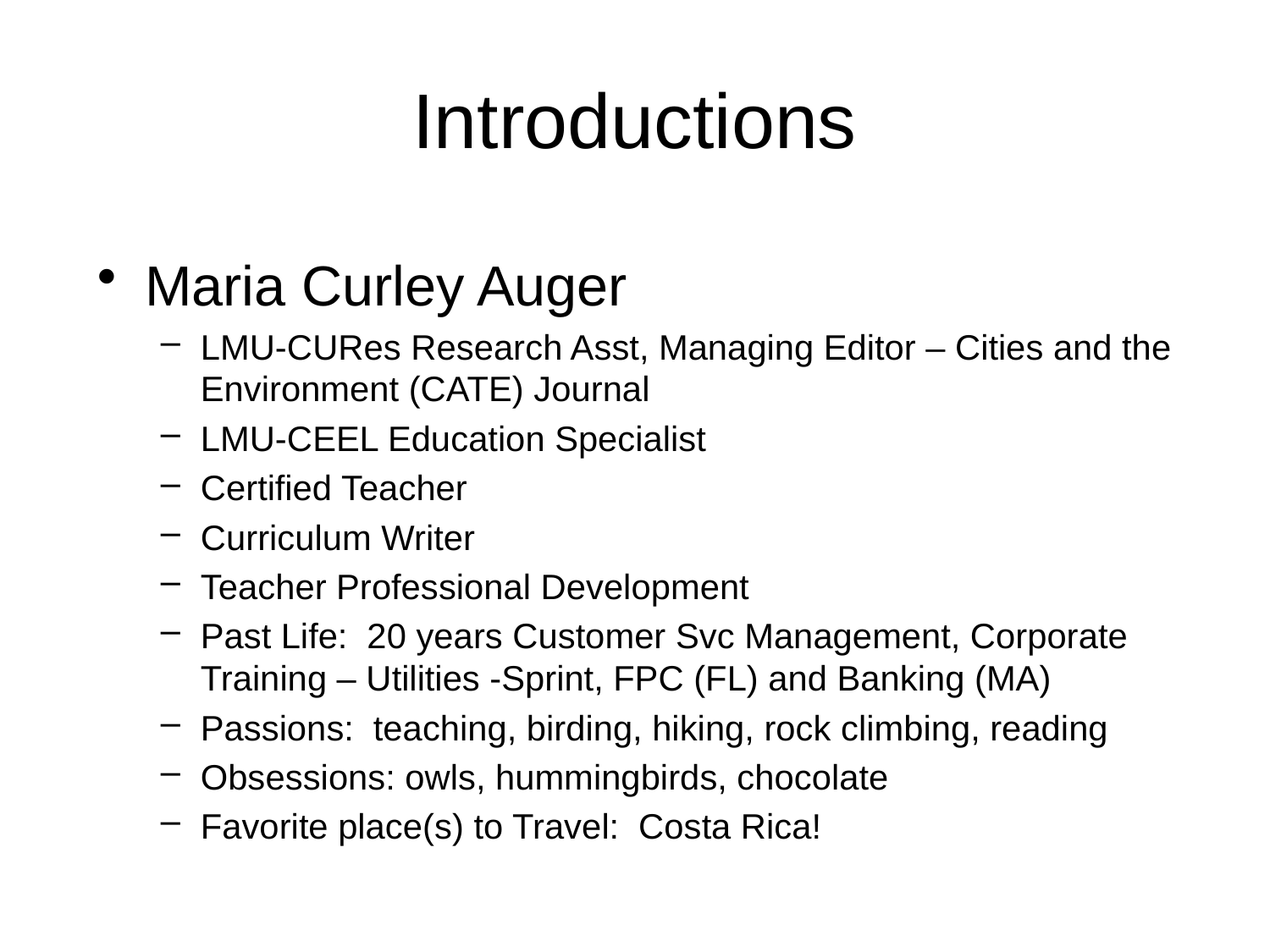

# Introductions
Maria Curley Auger
LMU-CURes Research Asst, Managing Editor – Cities and the Environment (CATE) Journal
LMU-CEEL Education Specialist
Certified Teacher
Curriculum Writer
Teacher Professional Development
Past Life:  20 years Customer Svc Management, Corporate Training – Utilities -Sprint, FPC (FL) and Banking (MA)
Passions:  teaching, birding, hiking, rock climbing, reading
Obsessions: owls, hummingbirds, chocolate
Favorite place(s) to Travel:  Costa Rica!